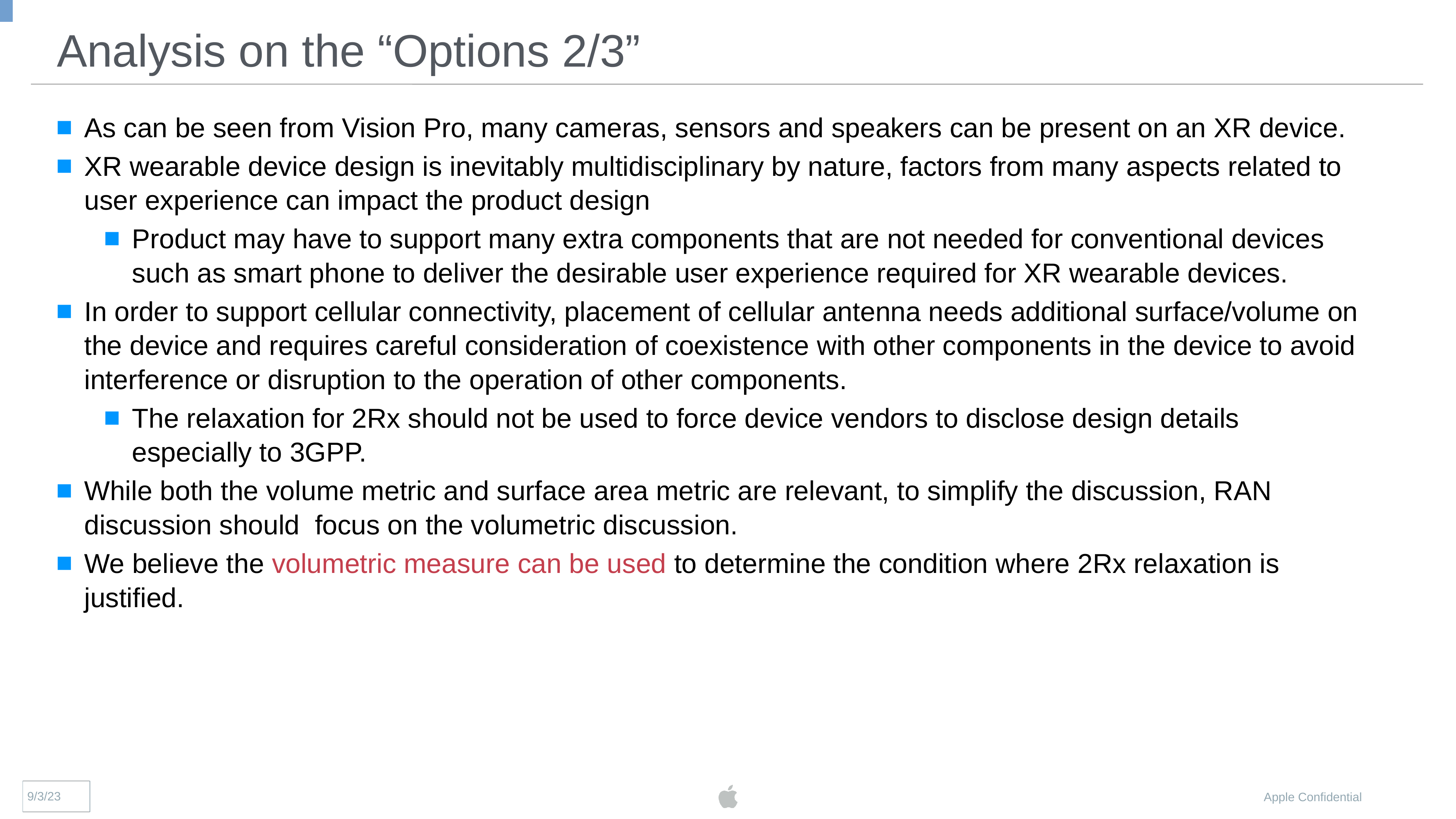

Analysis on the “Options 2/3”
As can be seen from Vision Pro, many cameras, sensors and speakers can be present on an XR device.
XR wearable device design is inevitably multidisciplinary by nature, factors from many aspects related to user experience can impact the product design
Product may have to support many extra components that are not needed for conventional devices such as smart phone to deliver the desirable user experience required for XR wearable devices.
In order to support cellular connectivity, placement of cellular antenna needs additional surface/volume on the device and requires careful consideration of coexistence with other components in the device to avoid interference or disruption to the operation of other components.
The relaxation for 2Rx should not be used to force device vendors to disclose design details especially to 3GPP.
While both the volume metric and surface area metric are relevant, to simplify the discussion, RAN discussion should  focus on the volumetric discussion.
We believe the volumetric measure can be used to determine the condition where 2Rx relaxation is justified.
5